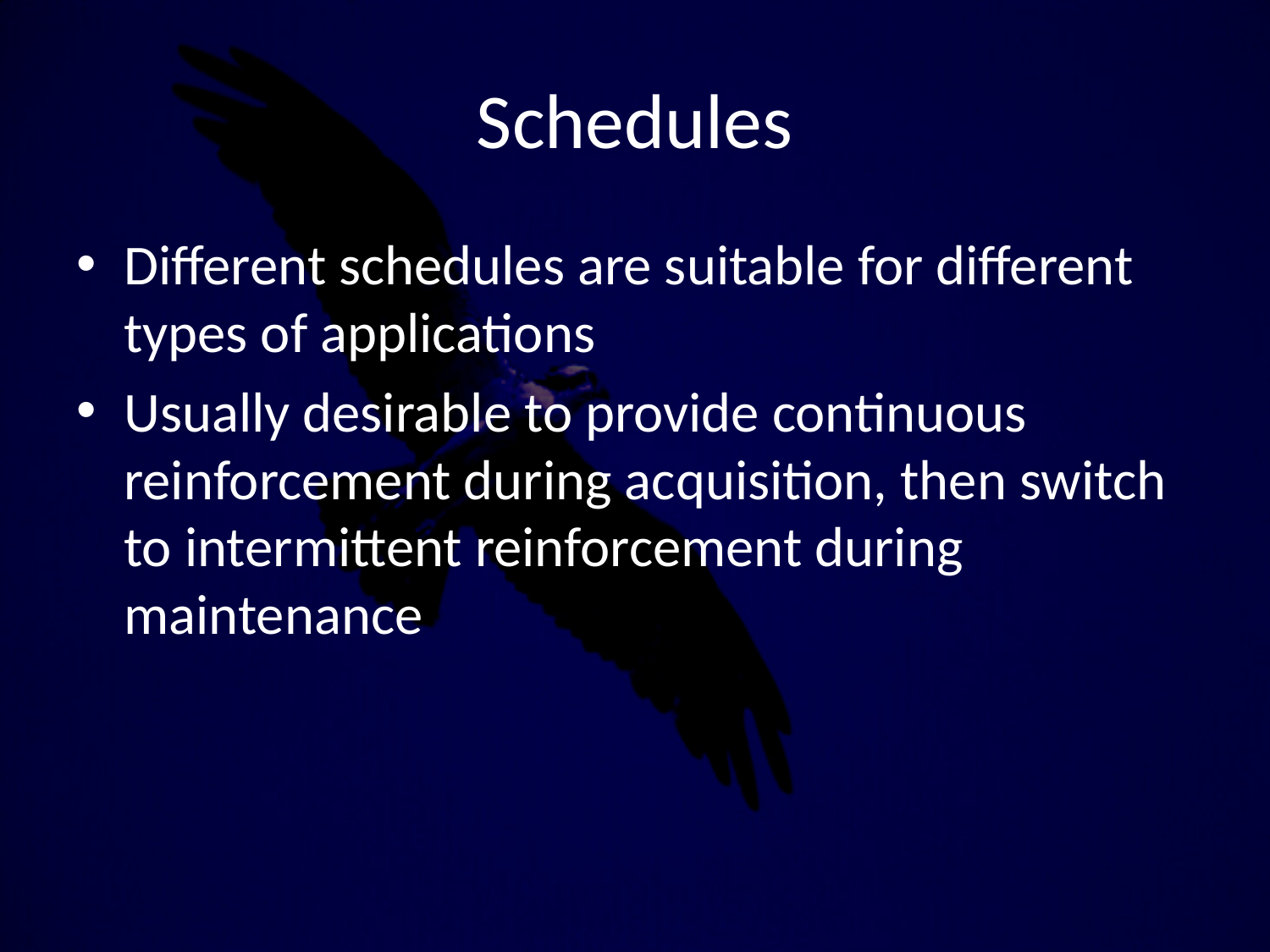

# Schedules
Different schedules are suitable for different types of applications
Usually desirable to provide continuous reinforcement during acquisition, then switch to intermittent reinforcement during maintenance